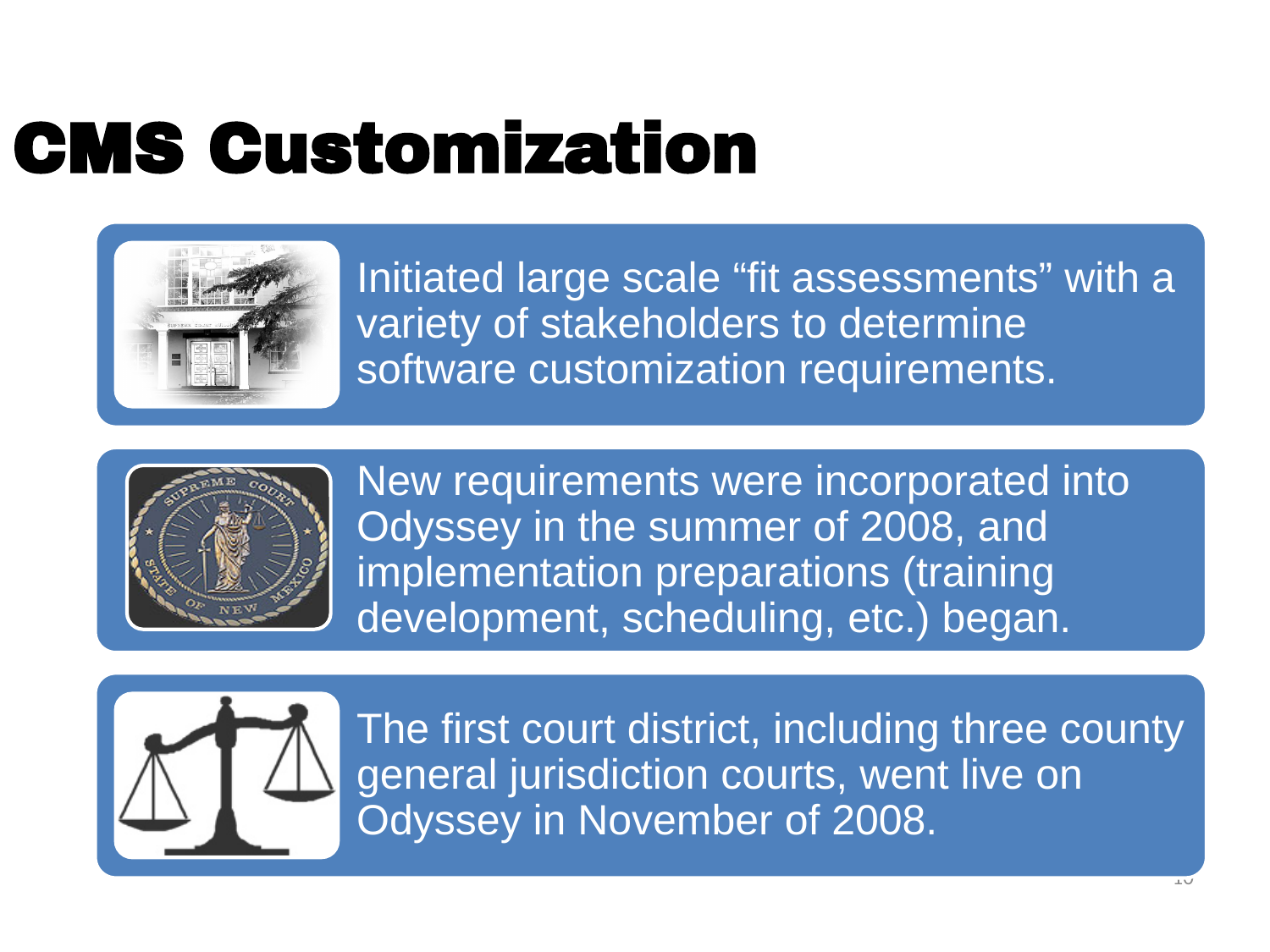

Implementation
Case Study #1:
New Mexico State Judiciary
CMS Customization

Initiated large scale “fit assessments” with a variety of stakeholders to determine software customization requirements.
New requirements were incorporated into Odyssey in the summer of 2008, and implementation preparations (training development, scheduling, etc.) began.
The first court district, including three county general jurisdiction courts, went live on Odyssey in November of 2008.

10